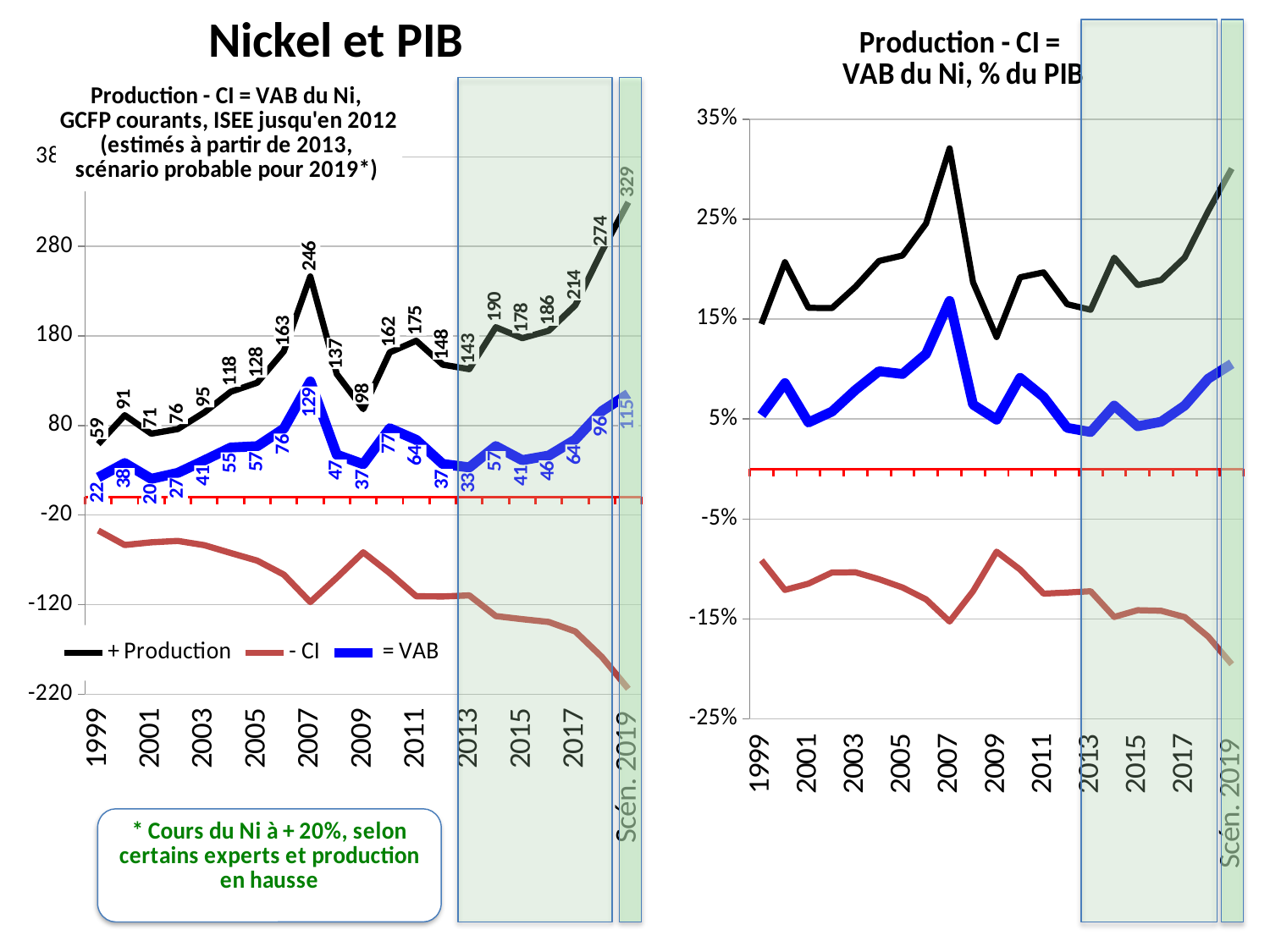

# Nickel et PIB

### Chart: Production - CI =
VAB du Ni, % du PIB

| Category | +Total Production Industrie du Ni | - CI (Consommations Intermédiaires) | VAB, % du PIB  |
|---|---|---|---|
| 1999 | 0.145148898150089 | -0.0913275261955488 | 0.0538213719545401 |
| 2000 | 0.206992854089138 | -0.121034770147001 | 0.0859580839421361 |
| 2001 | 0.161258256845444 | -0.114739300873596 | 0.0465189559718482 |
| 2002 | 0.160991790188273 | -0.103564211842221 | 0.0574275783460519 |
| 2003 | 0.182431998358046 | -0.103366799859024 | 0.0790651984990225 |
| 2004 | 0.208149157358449 | -0.110296487617283 | 0.0978526697411662 |
| 2005 | 0.213582909498901 | -0.118576598393425 | 0.0950063111054763 |
| 2006 | 0.245616174000274 | -0.130425607185537 | 0.115190566814738 |
| 2007 | 0.320829492720216 | -0.152621673630389 | 0.168207819089828 |
| 2008 | 0.186752752480631 | -0.122340627973359 | 0.064412124507272 |
| 2009 | 0.132031716831271 | -0.0827041217109901 | 0.0493275951202809 |
| 2010 | 0.191829999062774 | -0.100640279601809 | 0.0911897194609645 |
| 2011 | 0.196778319294588 | -0.124729413753275 | 0.0720489055413133 |
| 2012 | 0.164878782812239 | -0.1236783146631 | 0.0412004681491389 |
| 2013 | 0.159326491369593 | -0.122317492199325 | 0.0370089991702685 |
| 2014 | 0.211490177528272 | -0.14804312426979 | 0.0634470532584815 |
| 2015 | 0.183999363818421 | -0.141259250455293 | 0.0427401133631281 |
| 2016 | 0.189183944671159 | -0.141887958503369 | 0.0472959861677897 |
| 2017 | 0.211720466708715 | -0.148204326696101 | 0.0635161400126146 |
| Est 2018 | 0.2580625681857 | -0.167740669320705 | 0.0903218988649948 |
| Scén. 2019 | 0.300655419245475 | -0.195426022509559 | 0.105229396735916 |

### Chart: Production - CI = VAB du Ni,
GCFP courants, ISEE jusqu'en 2012
(estimés à partir de 2013,
scénario probable pour 2019*)

| Category | + Production  | - CI  |  = VAB |
|---|---|---|---|
| 1999 | 59.28359991813528 | -37.30117550662658 | 21.9824244115087 |
| 2000 | 91.46434642207542 | -53.48187595439585 | 37.98247046767956 |
| 2001 | 70.8541366675217 | -50.41449823574314 | 20.43963843177857 |
| 2002 | 75.98812496886472 | -48.8823079895282 | 27.10581697933652 |
| 2003 | 94.5909911486469 | -53.59568572690375 | 40.99530542174315 |
| 2004 | 117.7083484862029 | -62.3726637475734 | 55.3356847386295 |
| 2005 | 127.8080130441424 | -70.95623647862536 | 56.85177656551699 |
| 2006 | 162.917208214382 | -86.51130524616639 | 76.40590296821561 |
| 2007 | 246.3970504091262 | -117.2134453481385 | 129.1836050609876 |
| 2008 | 137.394 | -90.006 | 47.38800000000001 |
| 2009 | 98.32599999999998 | -61.591 | 36.735 |
| 2010 | 161.696 | -84.831 | 76.865 |
| 2011 | 174.626 | -110.688 | 63.938 |
| 2012 | 147.921 | -110.958 | 36.963 |
| 2013 | 142.9397617322306 | -109.7371381266242 | 33.20262360560638 |
| 2014 | 189.7384127694889 | -132.8168889386423 | 56.9215238308467 |
| 2015 | 177.5242422062867 | -136.2881961725205 | 41.23604603376625 |
| 2016 | 185.8732256394134 | -139.4049192295601 | 46.46830640985334 |
| 2017 | 214.2974223692604 | -150.0081956584823 | 64.28922671077812 |
| Est 2018 | 274.4204777171311 | -178.3733105161352 | 96.04716720099587 |
| Scén. 2019 | 329.3045732605573 | -214.0479726193622 | 115.256600641195 |